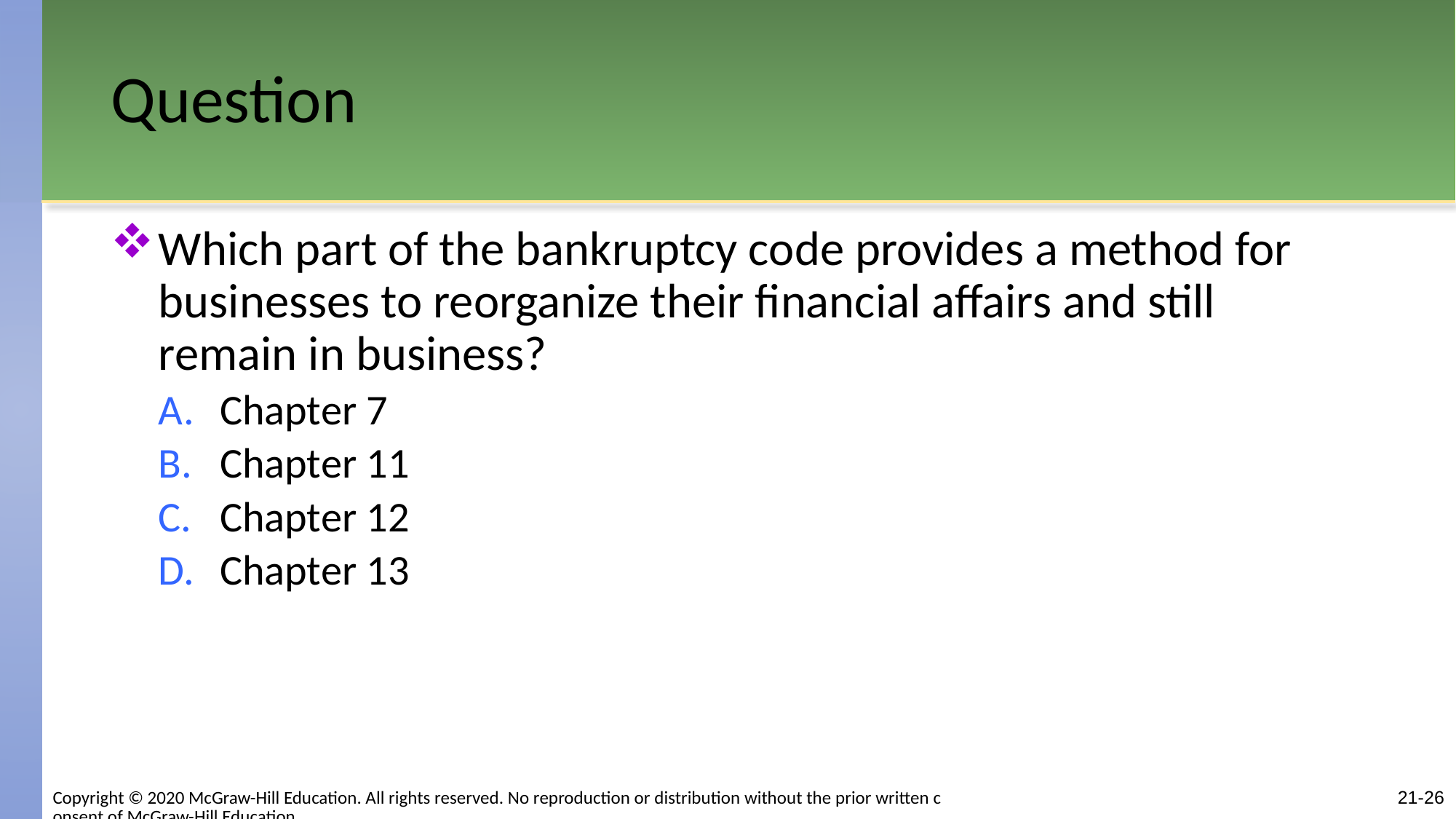

# Question
Which part of the bankruptcy code provides a method for businesses to reorganize their financial affairs and still remain in business?
Chapter 7
Chapter 11
Chapter 12
Chapter 13
Copyright © 2020 McGraw-Hill Education. All rights reserved. No reproduction or distribution without the prior written consent of McGraw-Hill Education.
21-26